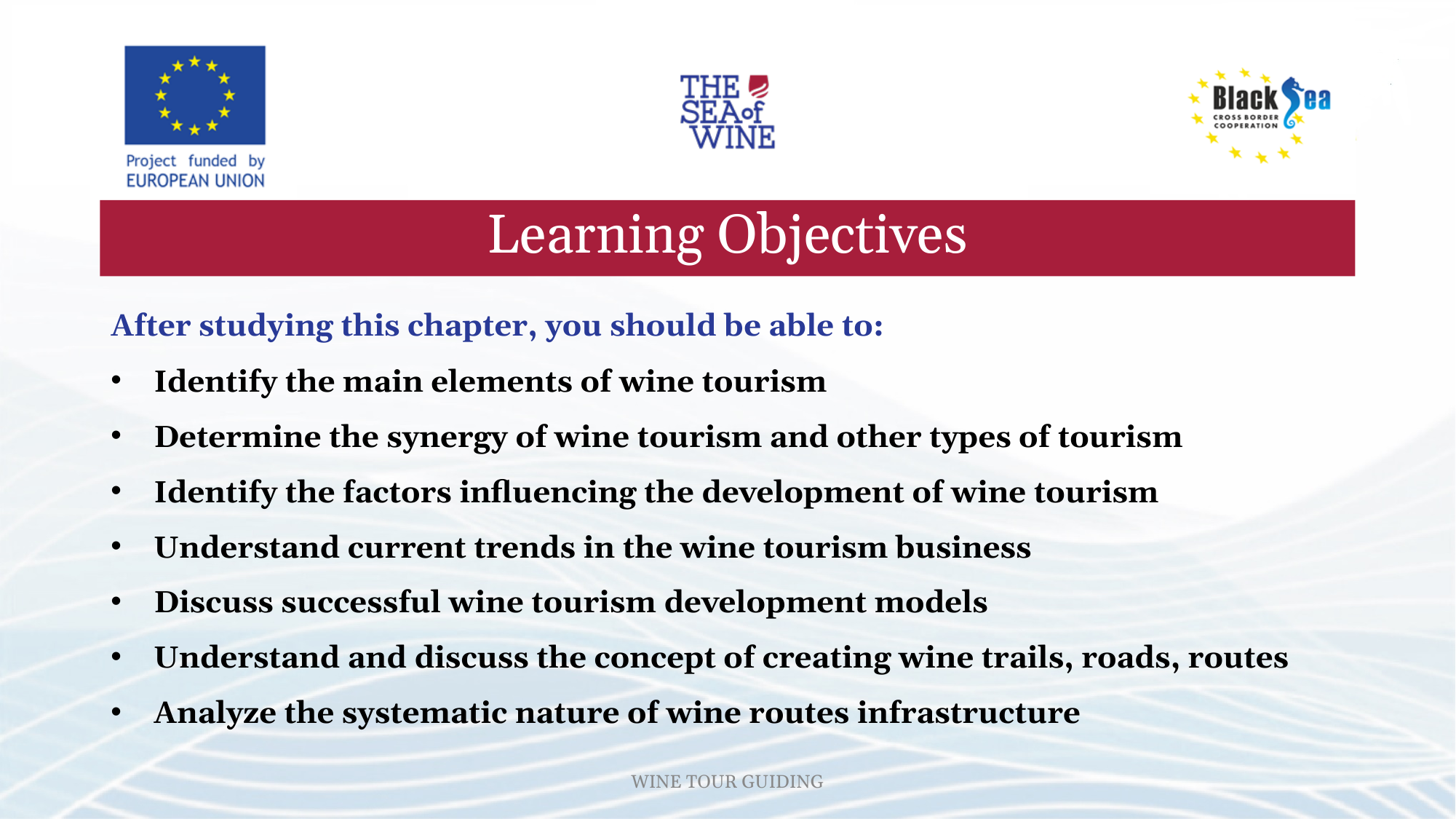

# Learning Objectives
After studying this chapter, you should be able to:
Identify the main elements of wine tourism
Determine the synergy of wine tourism and other types of tourism
Identify the factors influencing the development of wine tourism
Understand current trends in the wine tourism business
Discuss successful wine tourism development models
Understand and discuss the concept of creating wine trails, roads, routes
Analyze the systematic nature of wine routes infrastructure
WINE TOUR GUIDING